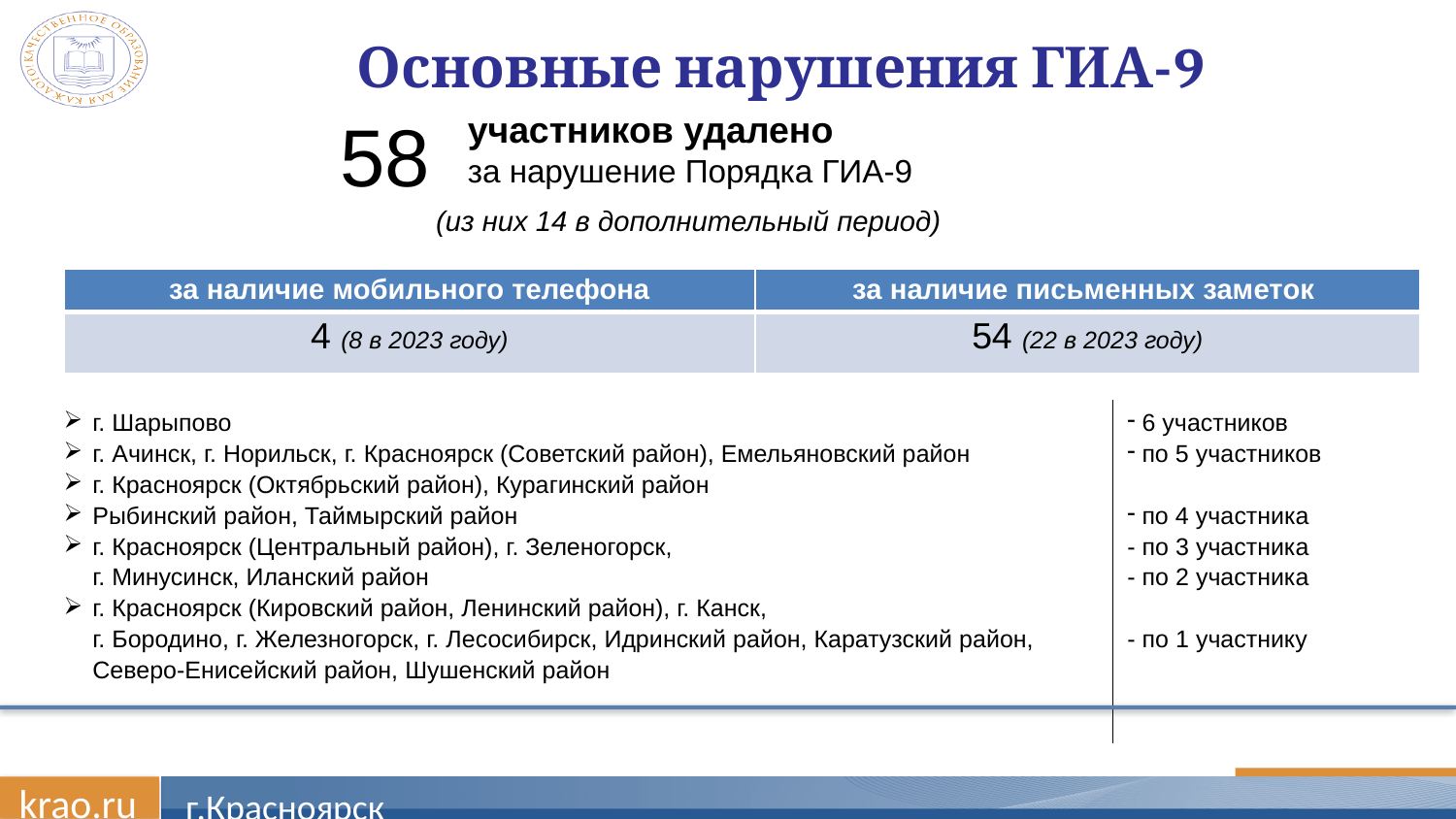

# Основные нарушения ГИА-9
58
участников удалено
за нарушение Порядка ГИА-9
(из них 14 в дополнительный период)
| за наличие мобильного телефона | за наличие письменных заметок |
| --- | --- |
| 4 (8 в 2023 году) | 54 (22 в 2023 году) |
| г. Шарыпово г. Ачинск, г. Норильск, г. Красноярск (Советский район), Емельяновский район г. Красноярск (Октябрьский район), Курагинский район Рыбинский район, Таймырский район г. Красноярск (Центральный район), г. Зеленогорск, г. Минусинск, Иланский район г. Красноярск (Кировский район, Ленинский район), г. Канск, г. Бородино, г. Железногорск, г. Лесосибирск, Идринский район, Каратузский район, Северо-Енисейский район, Шушенский район | 6 участников по 5 участников по 4 участника - по 3 участника - по 2 участника - по 1 участнику |
| --- | --- |